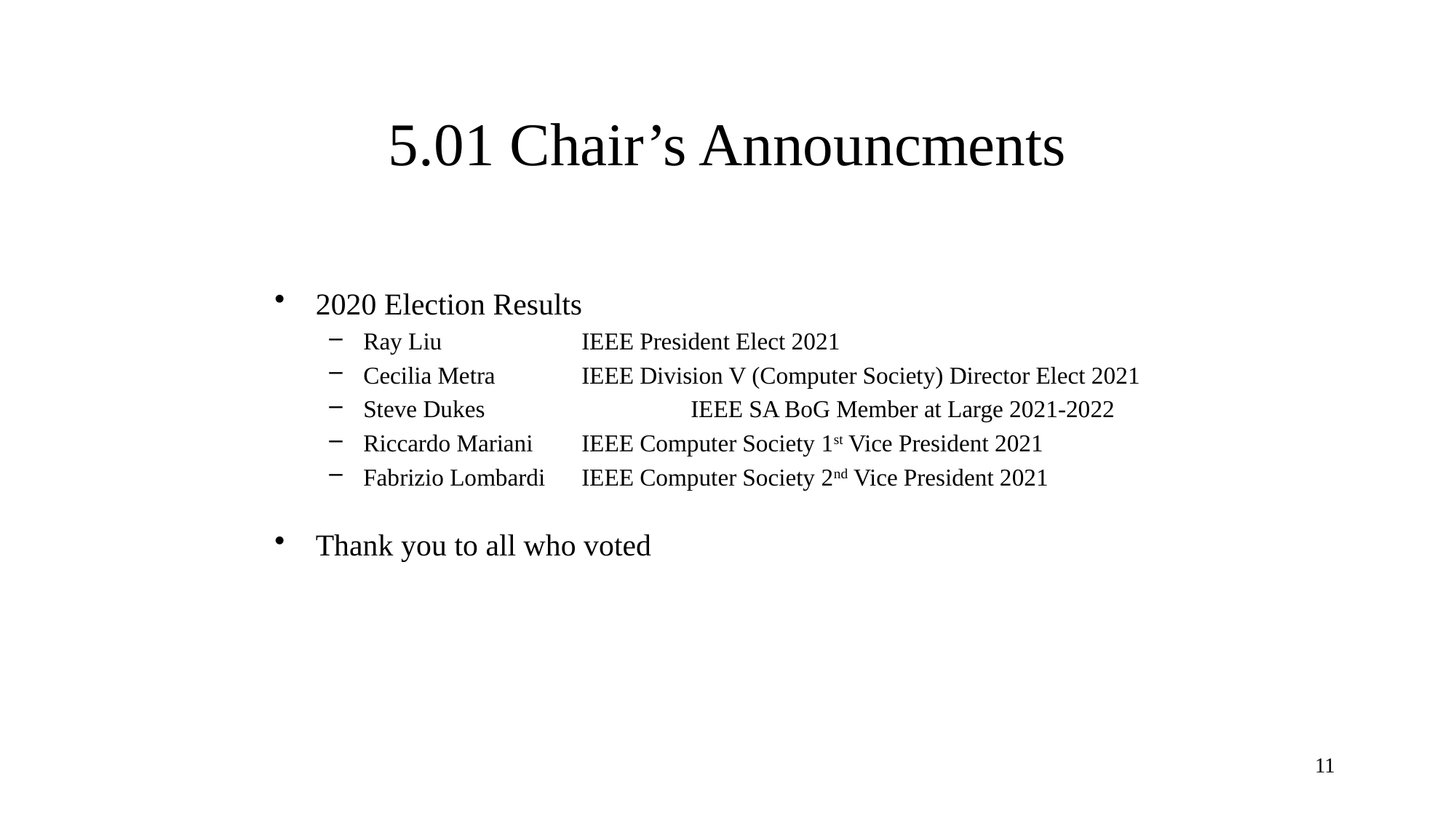

# 5.01 Chair’s Announcments

2020 Election Results
Ray Liu 		IEEE President Elect 2021
Cecilia Metra 	IEEE Division V (Computer Society) Director Elect 2021
Steve Dukes 		IEEE SA BoG Member at Large 2021-2022
Riccardo Mariani 	IEEE Computer Society 1st Vice President 2021
Fabrizio Lombardi 	IEEE Computer Society 2nd Vice President 2021
Thank you to all who voted

11